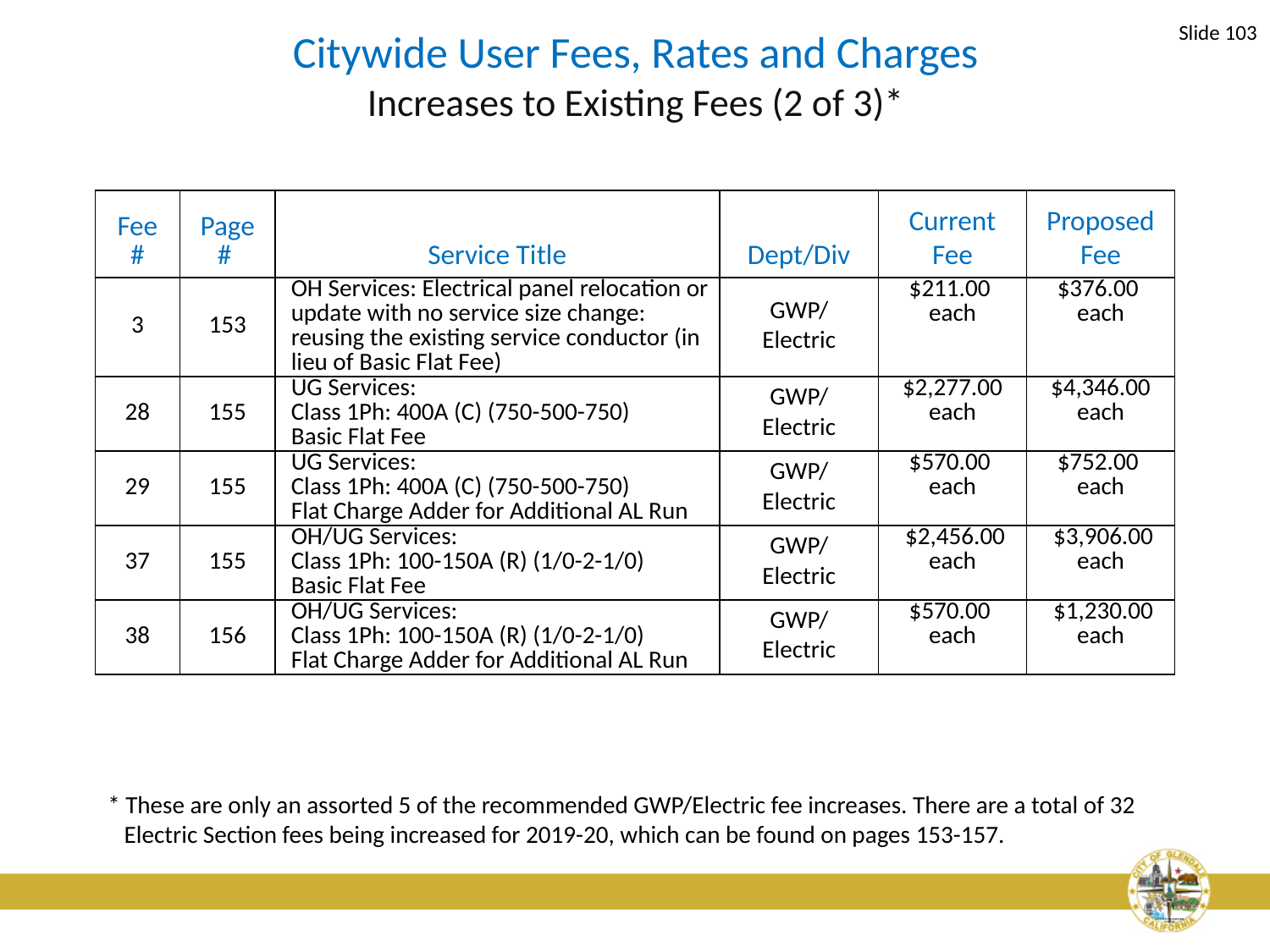

Slide 103
Citywide User Fees, Rates and Charges
Increases to Existing Fees (2 of 3)*
| Fee # | Page # | Service Title | Dept/Div | Current Fee | Proposed Fee |
| --- | --- | --- | --- | --- | --- |
| 3 | 153 | OH Services: Electrical panel relocation or update with no service size change: reusing the existing service conductor (in lieu of Basic Flat Fee) | GWP/ Electric | $211.00 each | $376.00 each |
| 28 | 155 | UG Services: Class 1Ph: 400A (C) (750-500-750) Basic Flat Fee | GWP/ Electric | $2,277.00 each | $4,346.00 each |
| 29 | 155 | UG Services: Class 1Ph: 400A (C) (750-500-750) Flat Charge Adder for Additional AL Run | GWP/ Electric | $570.00 each | $752.00 each |
| 37 | 155 | OH/UG Services: Class 1Ph: 100-150A (R) (1/0-2-1/0) Basic Flat Fee | GWP/ Electric | $2,456.00 each | $3,906.00 each |
| 38 | 156 | OH/UG Services: Class 1Ph: 100-150A (R) (1/0-2-1/0) Flat Charge Adder for Additional AL Run | GWP/ Electric | $570.00 each | $1,230.00 each |
* These are only an assorted 5 of the recommended GWP/Electric fee increases. There are a total of 32 Electric Section fees being increased for 2019-20, which can be found on pages 153-157.